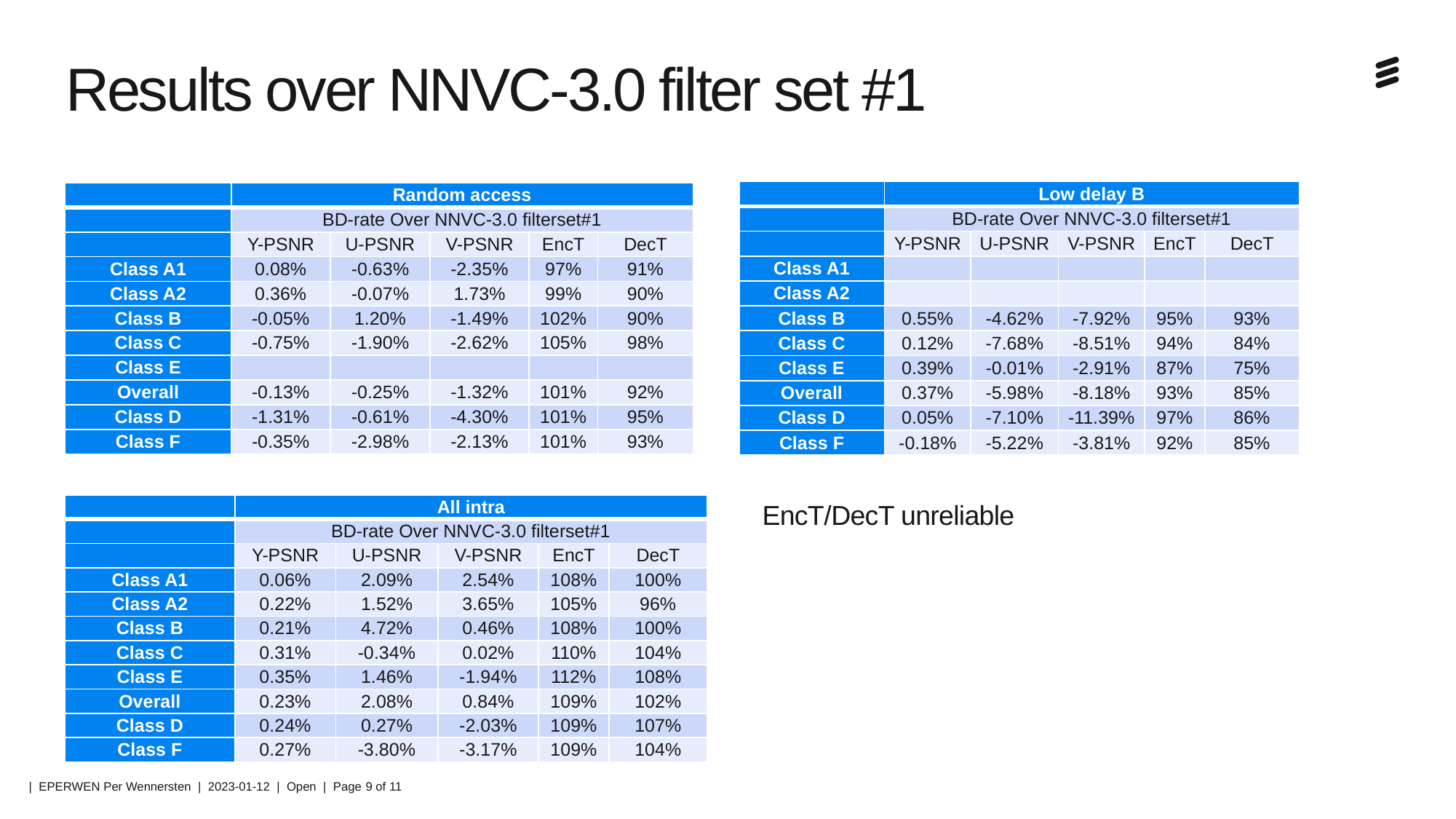

# Results over NNVC-3.0 filter set #1
|  | Low delay B |  |  |  |  |
| --- | --- | --- | --- | --- | --- |
|  | BD-rate Over NNVC-3.0 filterset#1 |  |  |  |  |
|  | Y-PSNR | U-PSNR | V-PSNR | EncT | DecT |
| Class A1 |  |  |  |  |  |
| Class A2 |  |  |  |  |  |
| Class B | 0.55% | -4.62% | -7.92% | 95% | 93% |
| Class C | 0.12% | -7.68% | -8.51% | 94% | 84% |
| Class E | 0.39% | -0.01% | -2.91% | 87% | 75% |
| Overall | 0.37% | -5.98% | -8.18% | 93% | 85% |
| Class D | 0.05% | -7.10% | -11.39% | 97% | 86% |
| Class F | -0.18% | -5.22% | -3.81% | 92% | 85% |
|  | Random access |  |  |  |  |
| --- | --- | --- | --- | --- | --- |
|  | BD-rate Over NNVC-3.0 filterset#1 |  |  |  |  |
|  | Y-PSNR | U-PSNR | V-PSNR | EncT | DecT |
| Class A1 | 0.08% | -0.63% | -2.35% | 97% | 91% |
| Class A2 | 0.36% | -0.07% | 1.73% | 99% | 90% |
| Class B | -0.05% | 1.20% | -1.49% | 102% | 90% |
| Class C | -0.75% | -1.90% | -2.62% | 105% | 98% |
| Class E |  |  |  |  |  |
| Overall | -0.13% | -0.25% | -1.32% | 101% | 92% |
| Class D | -1.31% | -0.61% | -4.30% | 101% | 95% |
| Class F | -0.35% | -2.98% | -2.13% | 101% | 93% |
EncT/DecT unreliable
|  | All intra |  |  |  |  |
| --- | --- | --- | --- | --- | --- |
|  | BD-rate Over NNVC-3.0 filterset#1 |  |  |  |  |
|  | Y-PSNR | U-PSNR | V-PSNR | EncT | DecT |
| Class A1 | 0.06% | 2.09% | 2.54% | 108% | 100% |
| Class A2 | 0.22% | 1.52% | 3.65% | 105% | 96% |
| Class B | 0.21% | 4.72% | 0.46% | 108% | 100% |
| Class C | 0.31% | -0.34% | 0.02% | 110% | 104% |
| Class E | 0.35% | 1.46% | -1.94% | 112% | 108% |
| Overall | 0.23% | 2.08% | 0.84% | 109% | 102% |
| Class D | 0.24% | 0.27% | -2.03% | 109% | 107% |
| Class F | 0.27% | -3.80% | -3.17% | 109% | 104% |